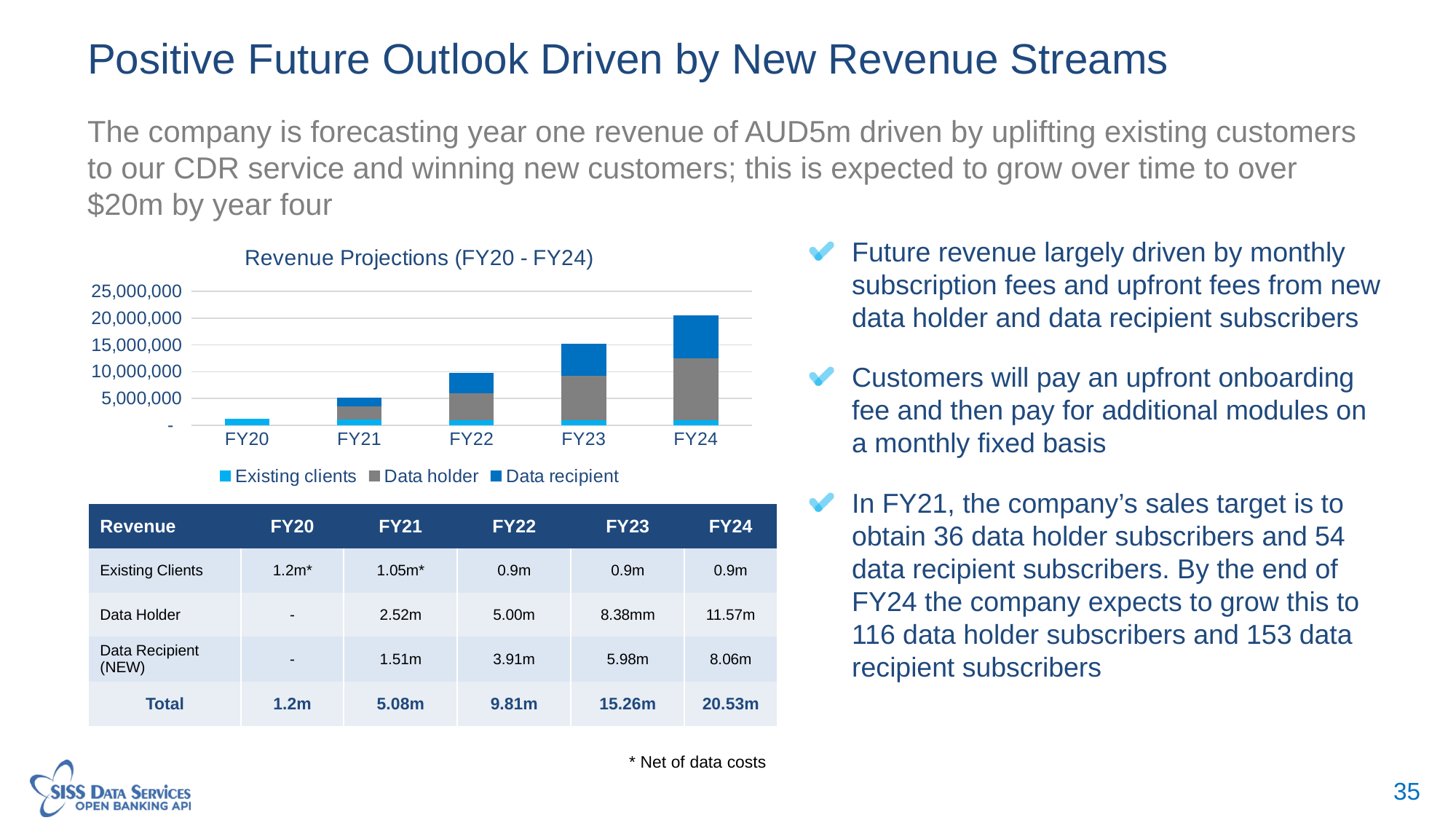

# Positive Future Outlook Driven by New Revenue Streams
The company is forecasting year one revenue of AUD5m driven by uplifting existing customers to our CDR service and winning new customers; this is expected to grow over time to over $20m by year four

### Chart: Revenue Projections (FY20 - FY24)

| Category | Existing clients | Data holder | Data recipient |
|---|---|---|---|
| FY20 | 1200000.0 | None | None |
| FY21 | 1050000.0 | 2520000.0 | 1510000.0 |
| FY22 | 900000.0 | 5004000.0 | 3910000.0 |
| FY23 | 900000.0 | 8382000.0 | 5980000.0 |
| FY24 | 900000.0 | 11574000.0 | 8060000.0 |
Future revenue largely driven by monthly subscription fees and upfront fees from new data holder and data recipient subscribers
Customers will pay an upfront onboarding fee and then pay for additional modules on a monthly fixed basis
In FY21, the company’s sales target is to obtain 36 data holder subscribers and 54 data recipient subscribers. By the end of FY24 the company expects to grow this to 116 data holder subscribers and 153 data recipient subscribers

| Revenue | FY20 | FY21 | FY22 | FY23 | FY24 |
| --- | --- | --- | --- | --- | --- |
| Existing Clients | 1.2m\* | 1.05m\* | 0.9m | 0.9m | 0.9m |
| Data Holder | - | 2.52m | 5.00m | 8.38mm | 11.57m |
| Data Recipient (NEW) | - | 1.51m | 3.91m | 5.98m | 8.06m |
| Total | 1.2m | 5.08m | 9.81m | 15.26m | 20.53m |
* Net of data costs
35